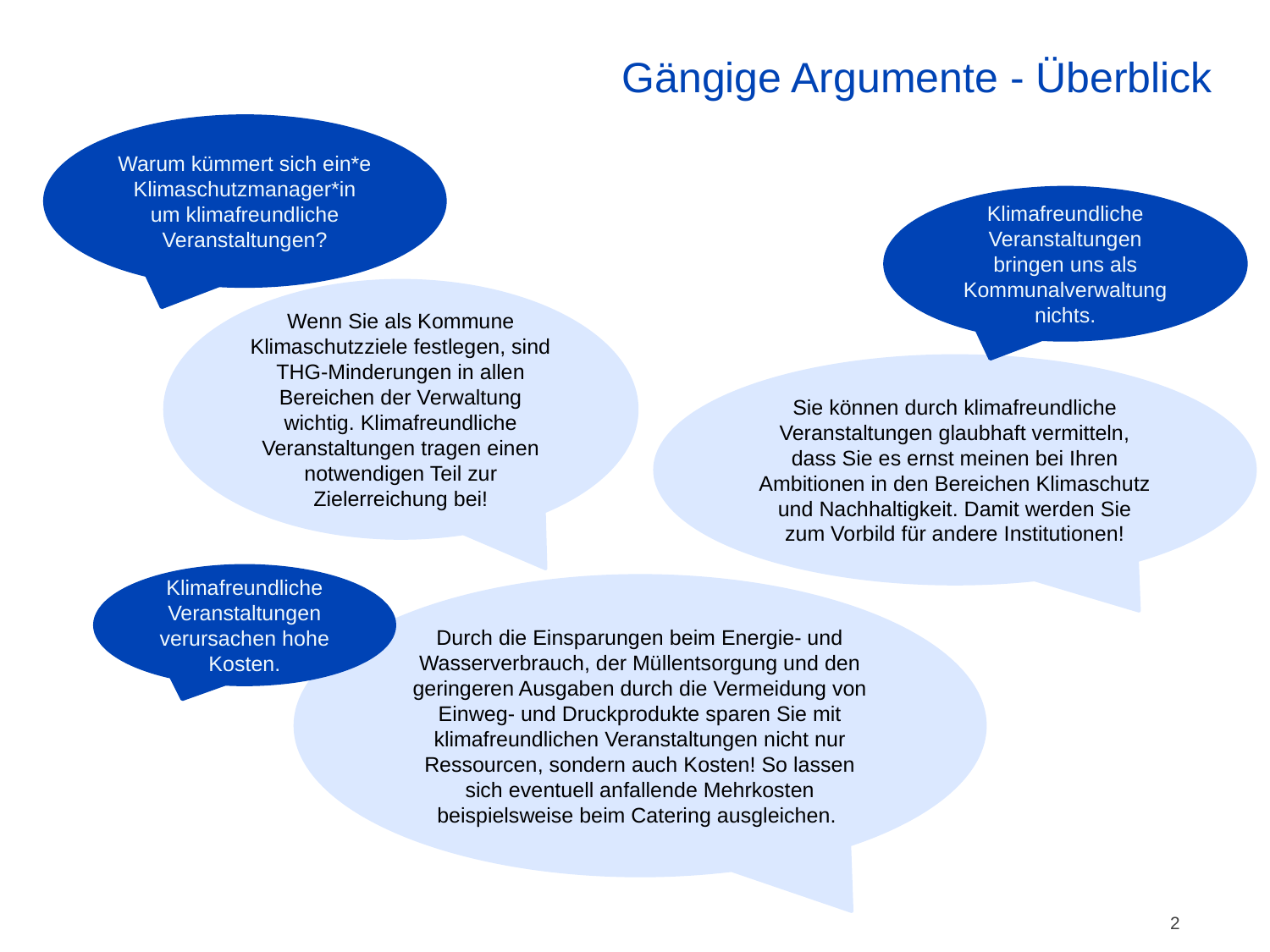

# Gängige Argumente - Überblick
Warum kümmert sich ein*e Klimaschutzmanager*in um klimafreundliche Veranstaltungen?
Klimafreundliche Veranstaltungen bringen uns als Kommunalverwaltung nichts.
Wenn Sie als Kommune Klimaschutzziele festlegen, sind THG-Minderungen in allen Bereichen der Verwaltung wichtig. Klimafreundliche Veranstaltungen tragen einen notwendigen Teil zur Zielerreichung bei!
Sie können durch klimafreundliche Veranstaltungen glaubhaft vermitteln, dass Sie es ernst meinen bei Ihren Ambitionen in den Bereichen Klimaschutz und Nachhaltigkeit. Damit werden Sie zum Vorbild für andere Institutionen!
Klimafreundliche Veranstaltungen verursachen hohe Kosten.
Durch die Einsparungen beim Energie- und Wasserverbrauch, der Müllentsorgung und den geringeren Ausgaben durch die Vermeidung von Einweg- und Druckprodukte sparen Sie mit klimafreundlichen Veranstaltungen nicht nur Ressourcen, sondern auch Kosten! So lassen sich eventuell anfallende Mehrkosten beispielsweise beim Catering ausgleichen.